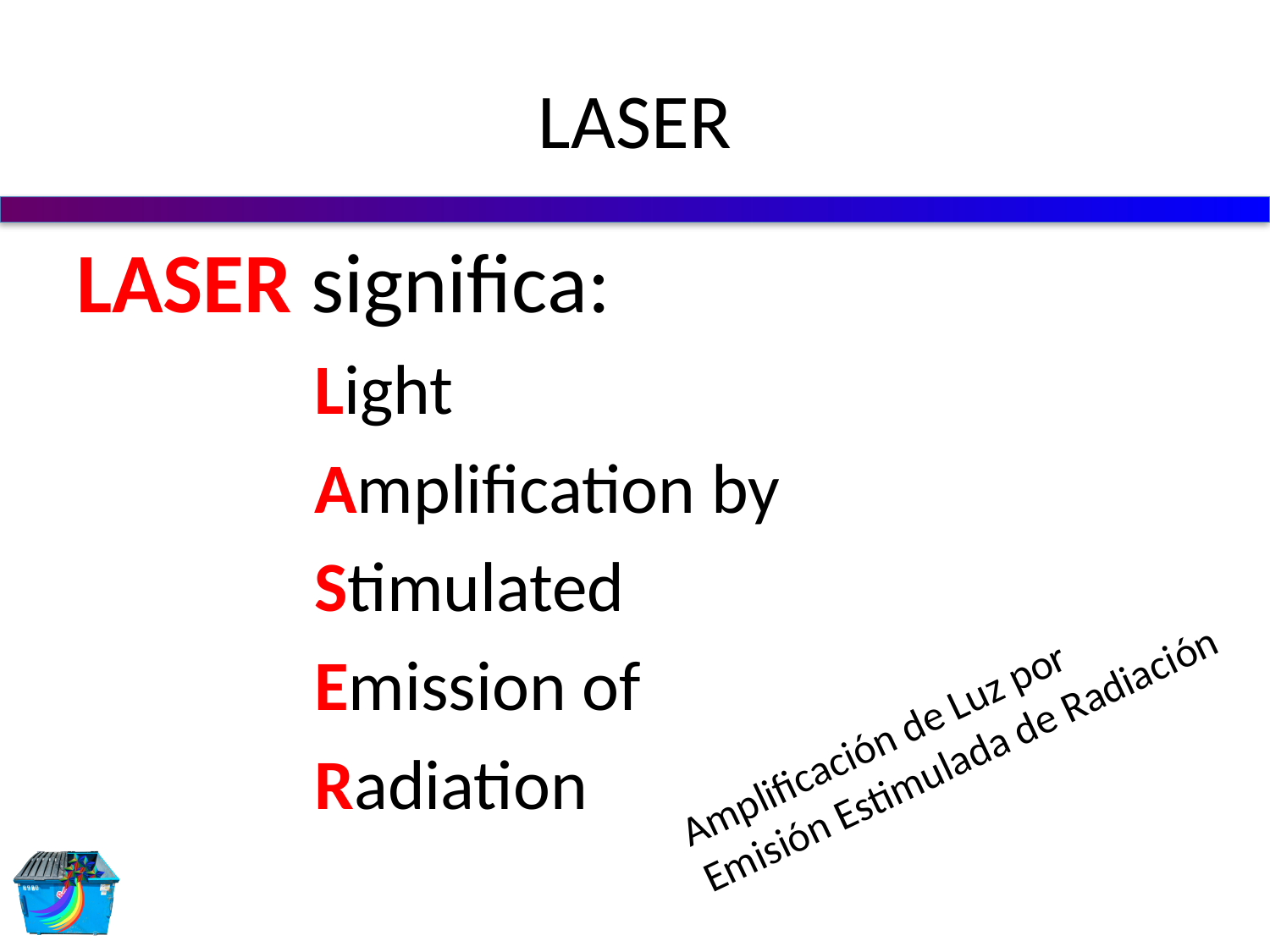

# LASER
LASER significa:
Light
Amplification by
Stimulated
Emission of
Radiation

Amplificación de Luz por
Emisión Estimulada de Radiación